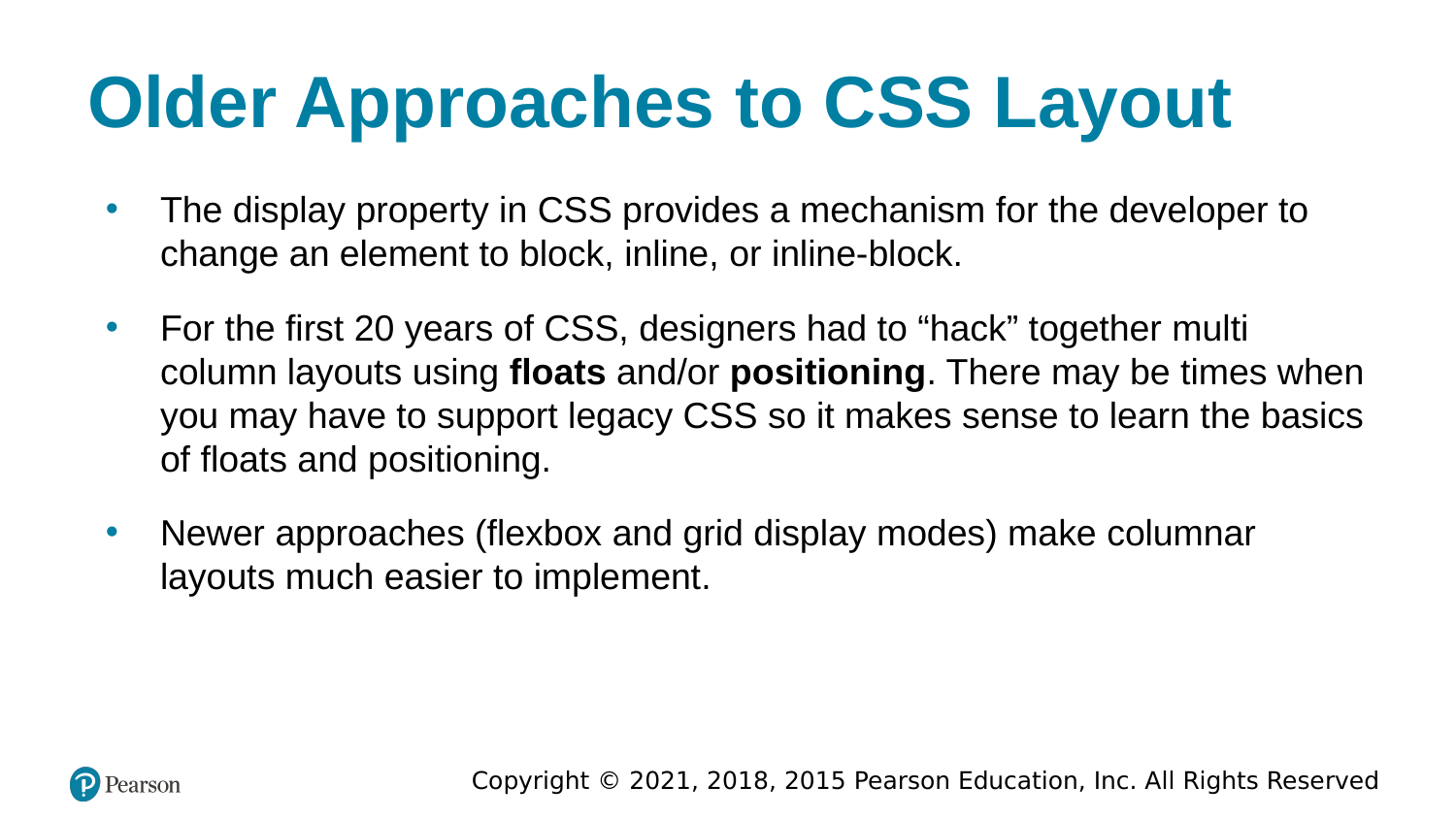

# Older Approaches to CSS Layout
The display property in CSS provides a mechanism for the developer to change an element to block, inline, or inline-block.
For the first 20 years of CSS, designers had to “hack” together multi column layouts using floats and/or positioning. There may be times when you may have to support legacy CSS so it makes sense to learn the basics of floats and positioning.
Newer approaches (flexbox and grid display modes) make columnar layouts much easier to implement.